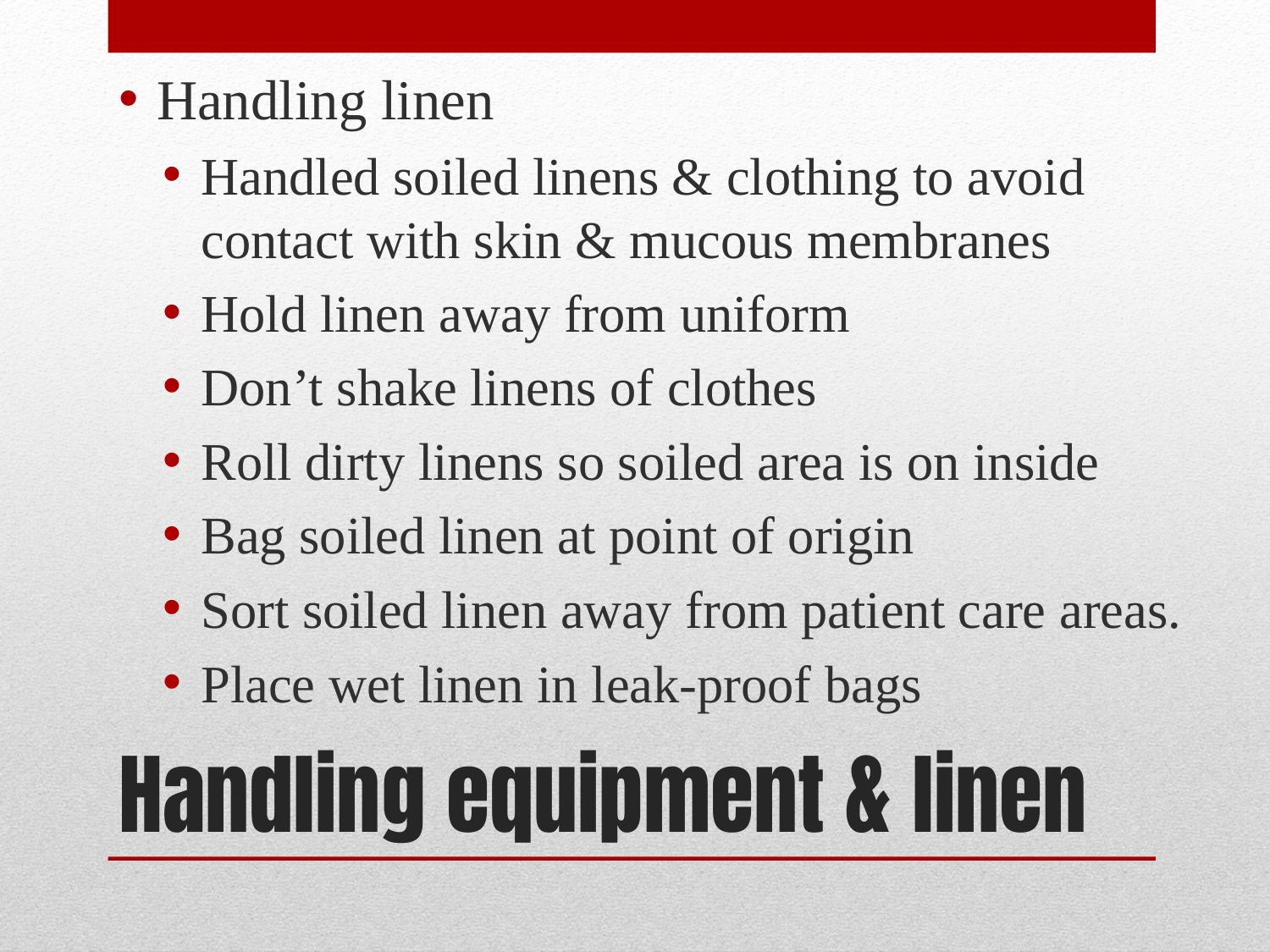

Handling linen
Handled soiled linens & clothing to avoid contact with skin & mucous membranes
Hold linen away from uniform
Don’t shake linens of clothes
Roll dirty linens so soiled area is on inside
Bag soiled linen at point of origin
Sort soiled linen away from patient care areas.
Place wet linen in leak-proof bags
# Handling equipment & linen